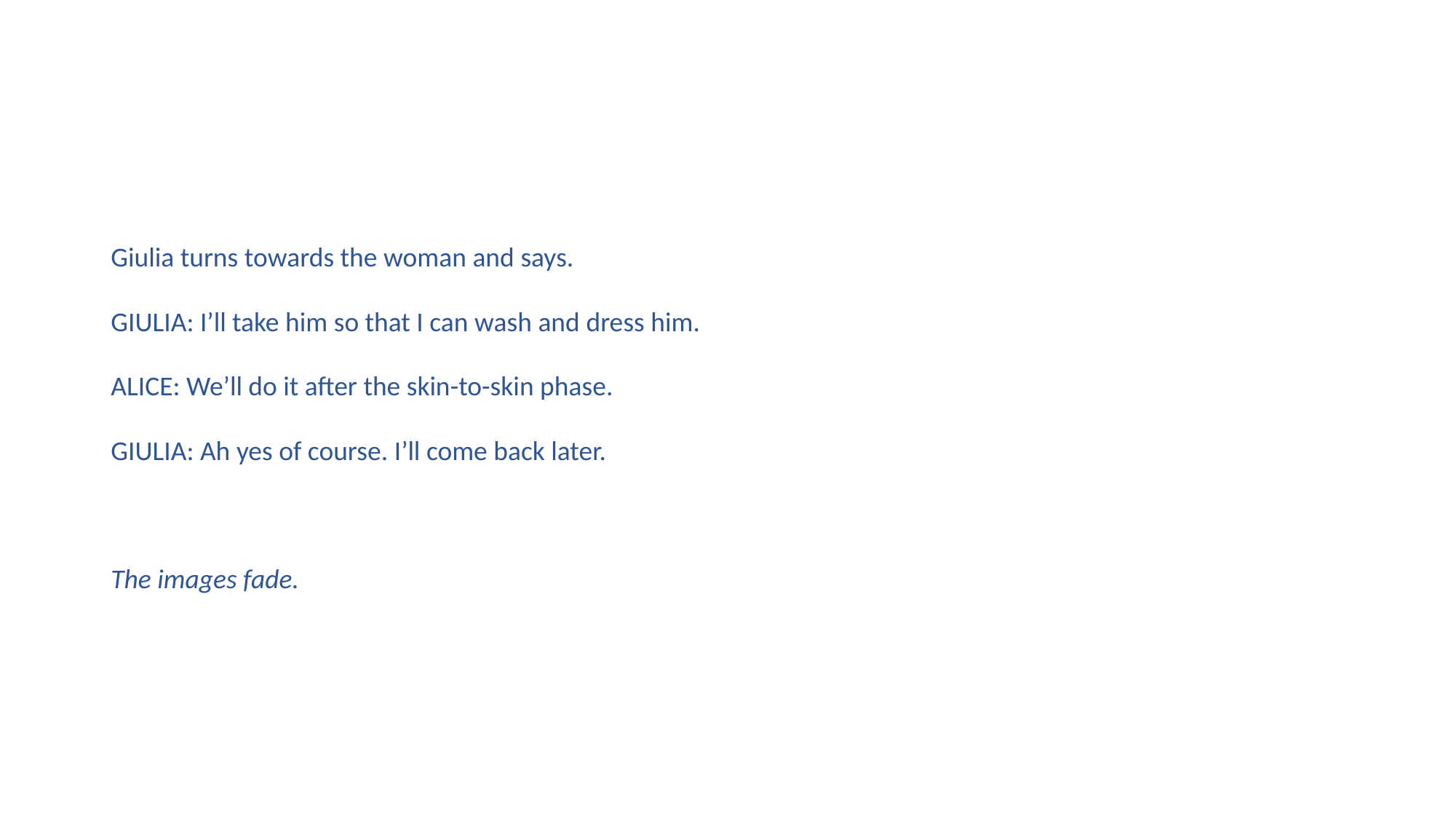

Giulia turns towards the woman and says.
GIULIA: I’ll take him so that I can wash and dress him.
ALICE: We’ll do it after the skin-to-skin phase.
GIULIA: Ah yes of course. I’ll come back later.

The images fade.